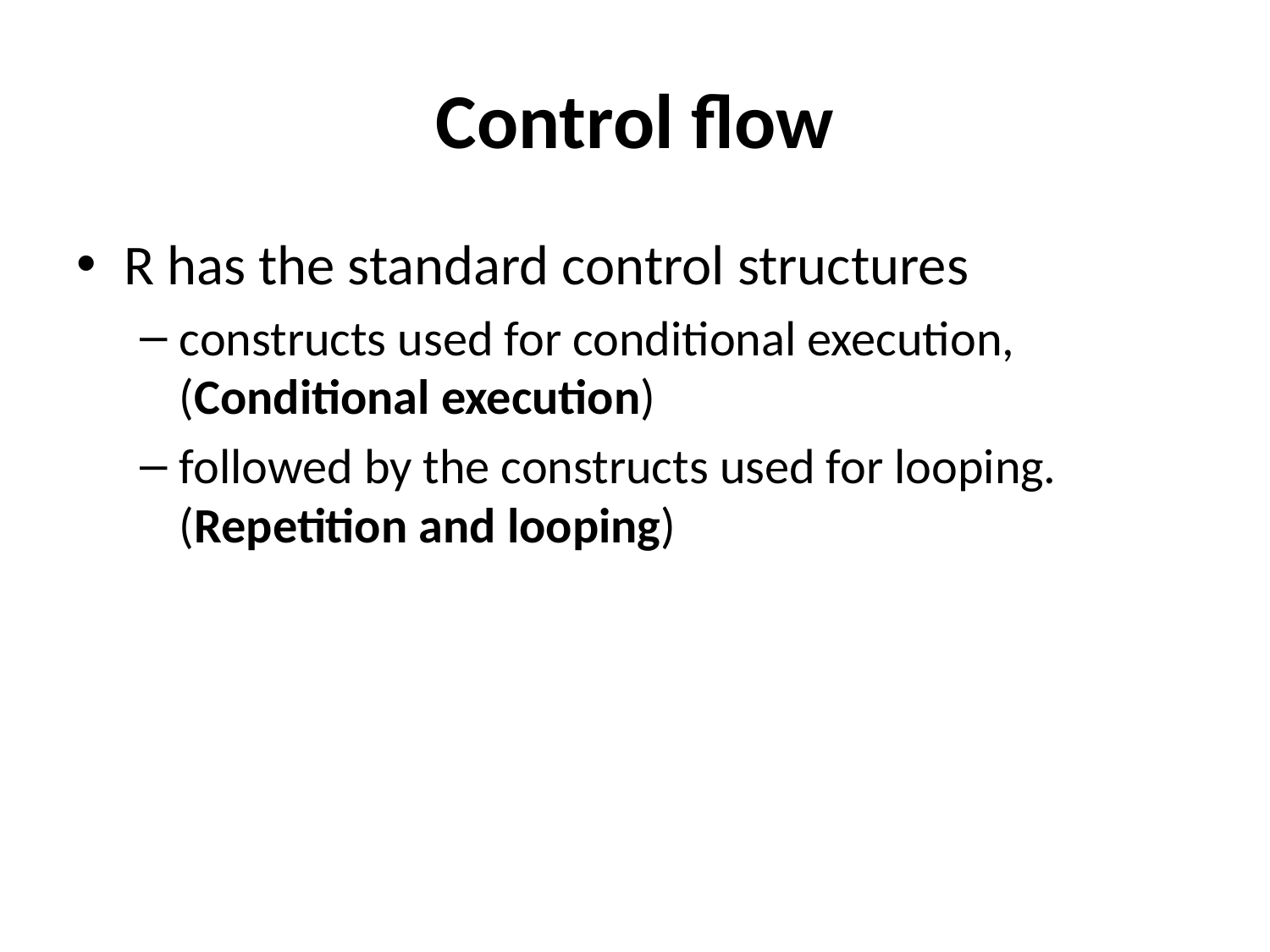

# Control flow
R has the standard control structures
constructs used for conditional execution, (Conditional execution)
followed by the constructs used for looping. (Repetition and looping)